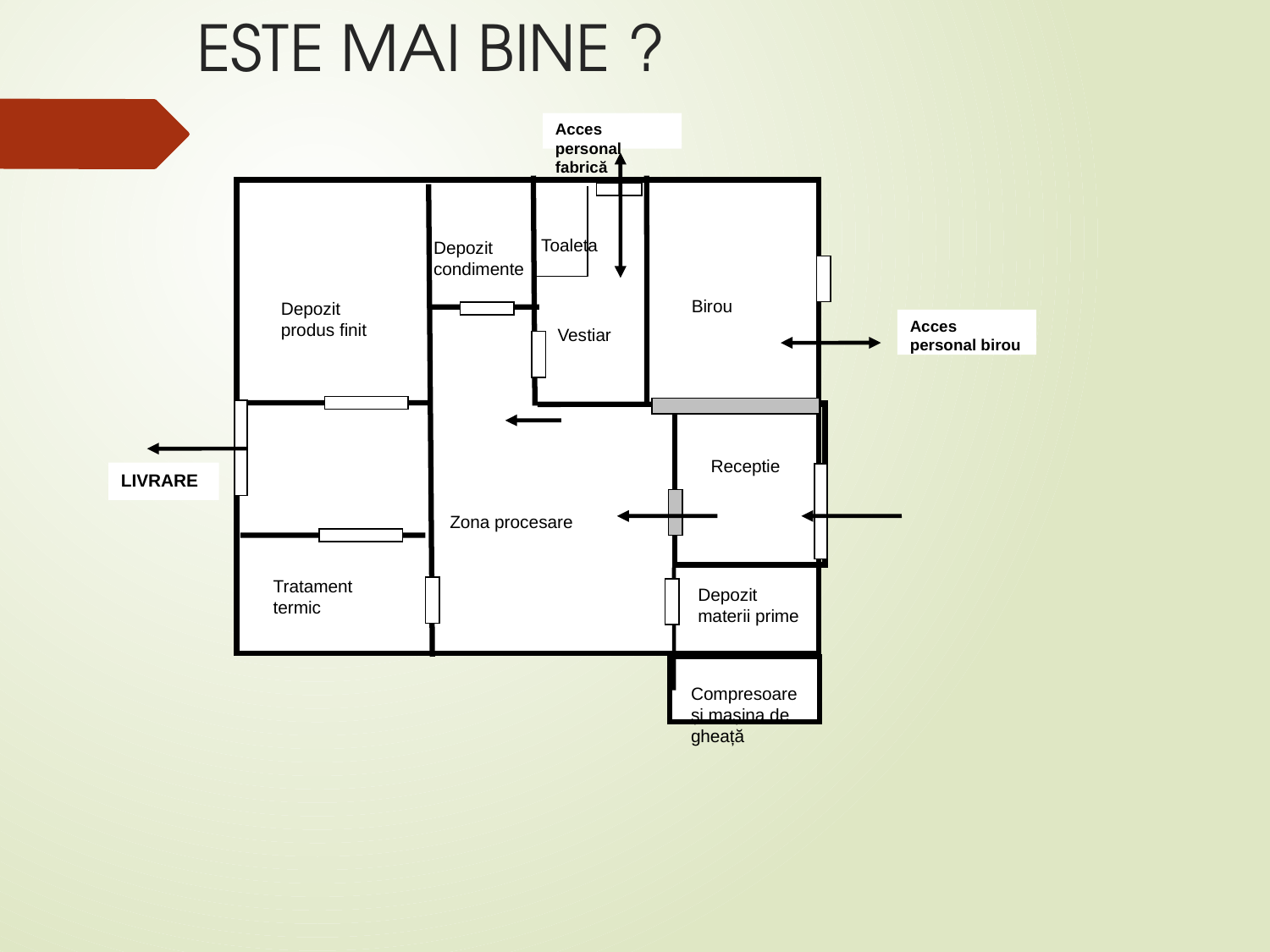

# ESTE MAI BINE ?
Acces personal fabrică

Toaleta
Depozit
condimente

Birou
Depozit produs finit

Vestiar

Receptie

Zona procesare

Depozit materii prime

Acces personal birou

LIVRARE

Tratament termic

Compresoare și mașina de gheață